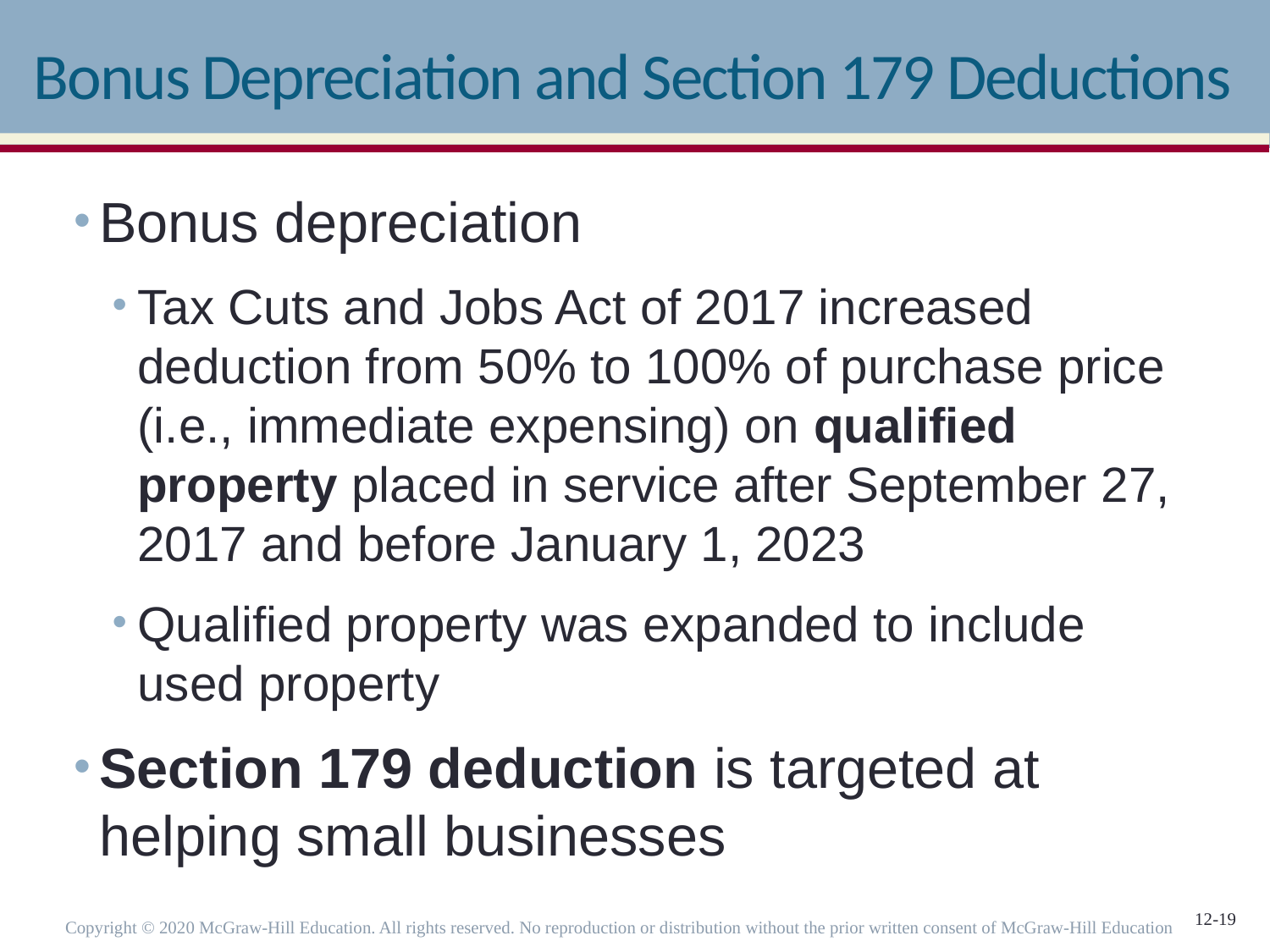

# Bonus Depreciation and Section 179 Deductions
Bonus depreciation
Tax Cuts and Jobs Act of 2017 increased deduction from 50% to 100% of purchase price (i.e., immediate expensing) on qualified property placed in service after September 27, 2017 and before January 1, 2023
Qualified property was expanded to include used property
Section 179 deduction is targeted at helping small businesses

Copyright © 2020 McGraw-Hill Education. All rights reserved. No reproduction or distribution without the prior written consent of McGraw-Hill Education